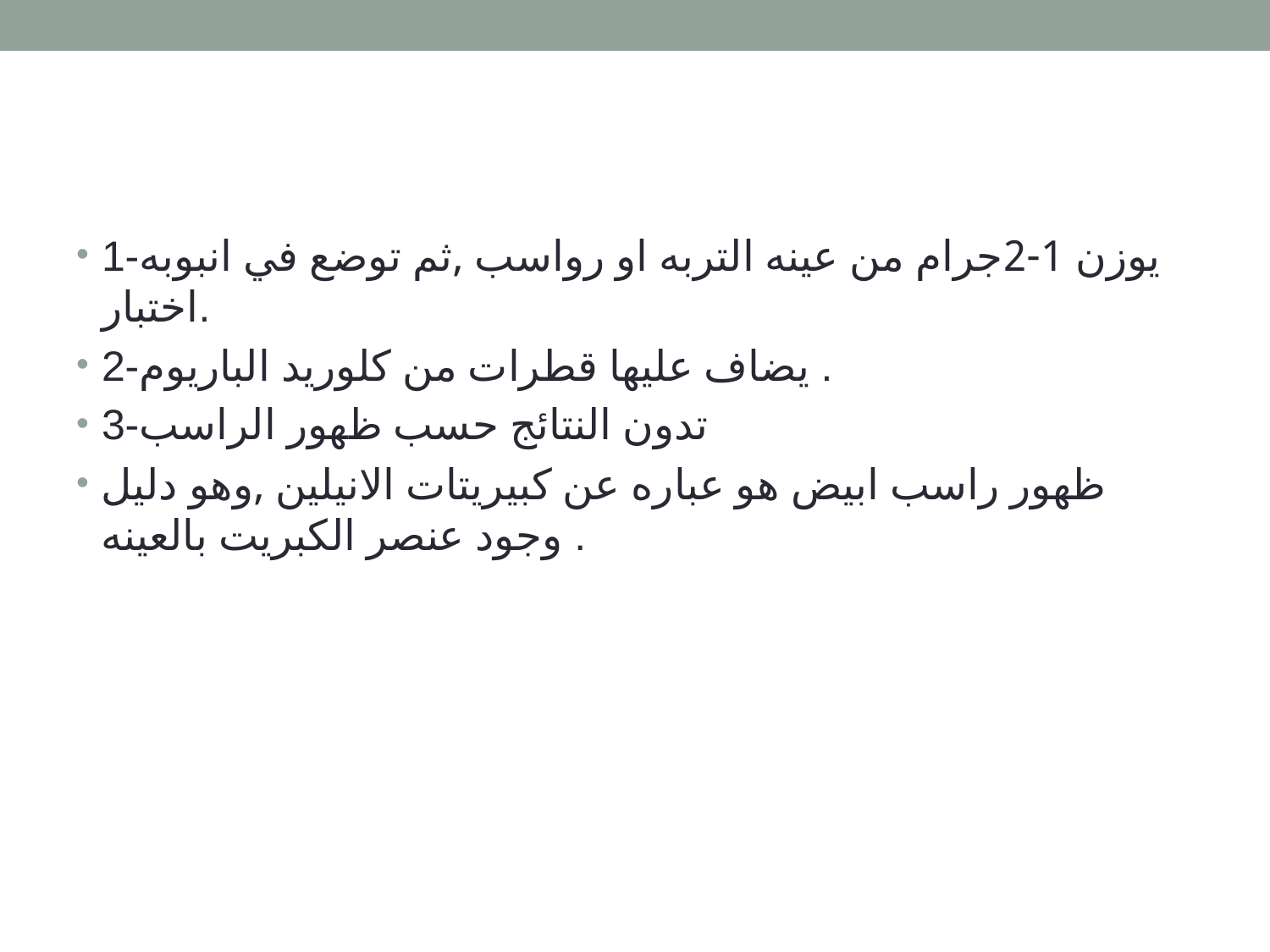

1-يوزن 1-2جرام من عينه التربه او رواسب ,ثم توضع في انبوبه اختبار.
2-يضاف عليها قطرات من كلوريد الباريوم .
3-تدون النتائج حسب ظهور الراسب
ظهور راسب ابيض هو عباره عن كبيريتات الانيلين ,وهو دليل وجود عنصر الكبريت بالعينه .